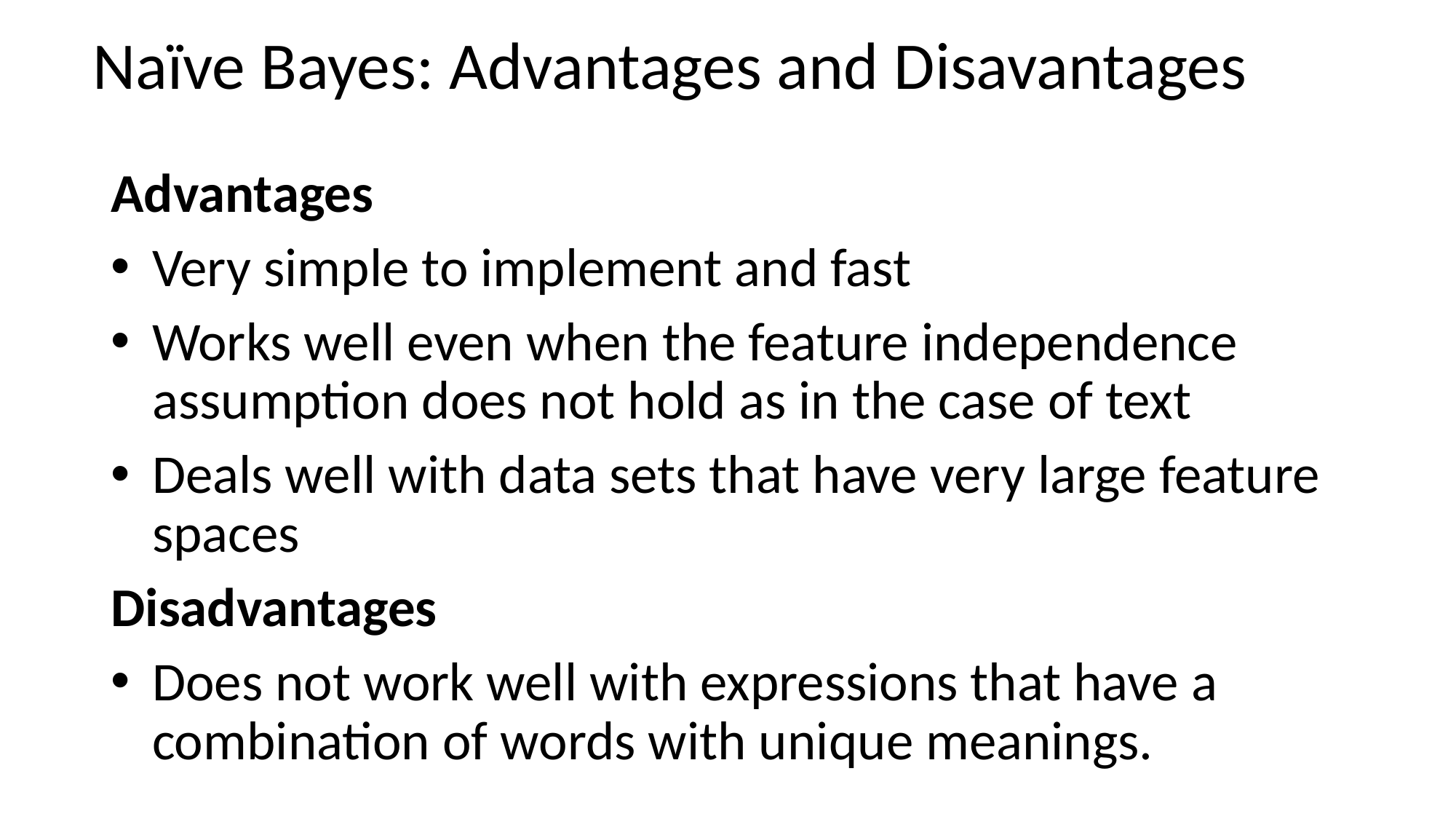

Naïve Bayes: Advantages and Disavantages
Advantages
Very simple to implement and fast
Works well even when the feature independence assumption does not hold as in the case of text
Deals well with data sets that have very large feature spaces
Disadvantages
Does not work well with expressions that have a combination of words with unique meanings.